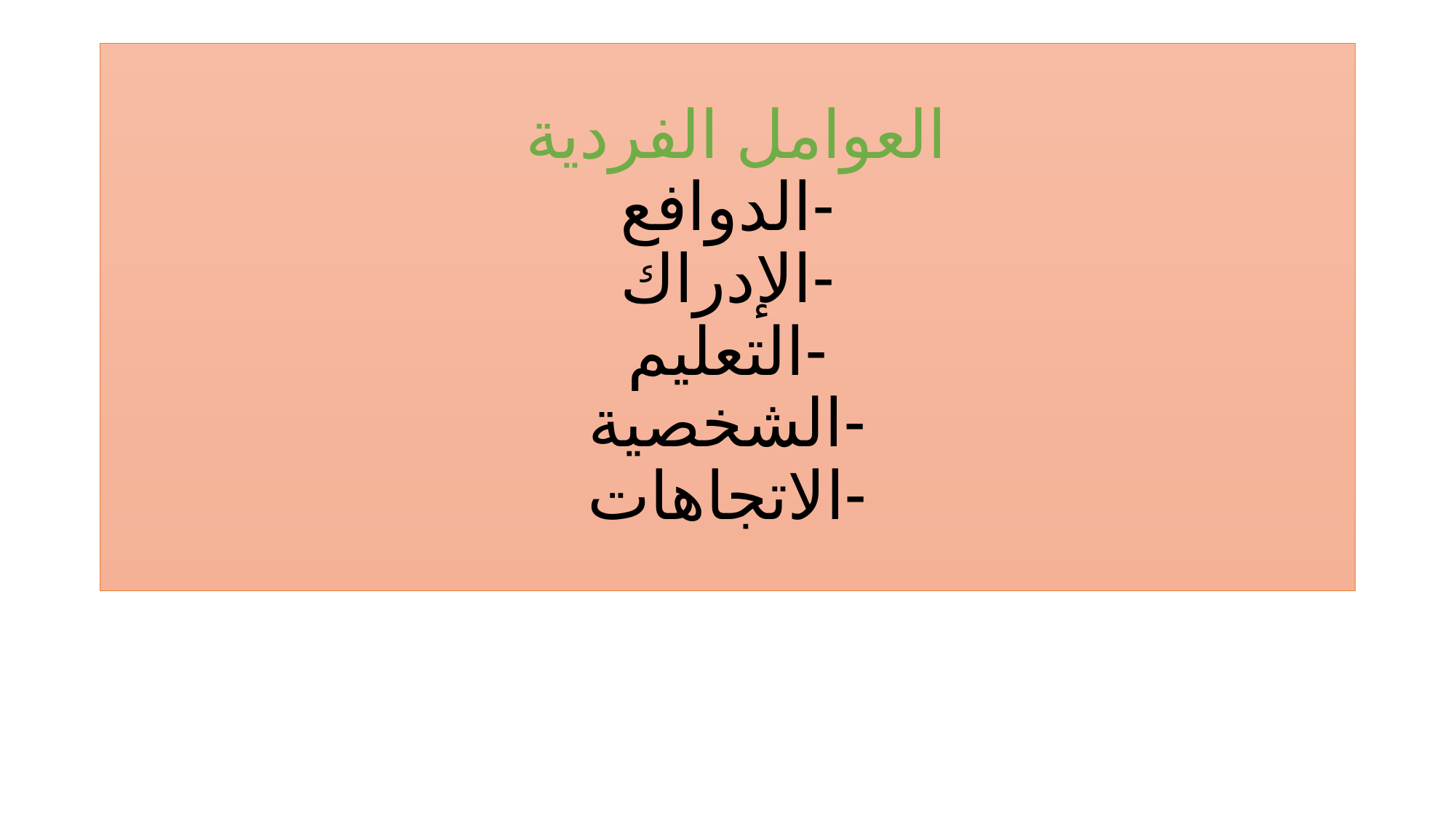

# العوامل الفردية -الدوافع -الإدراك -التعليم -الشخصية -الاتجاهات